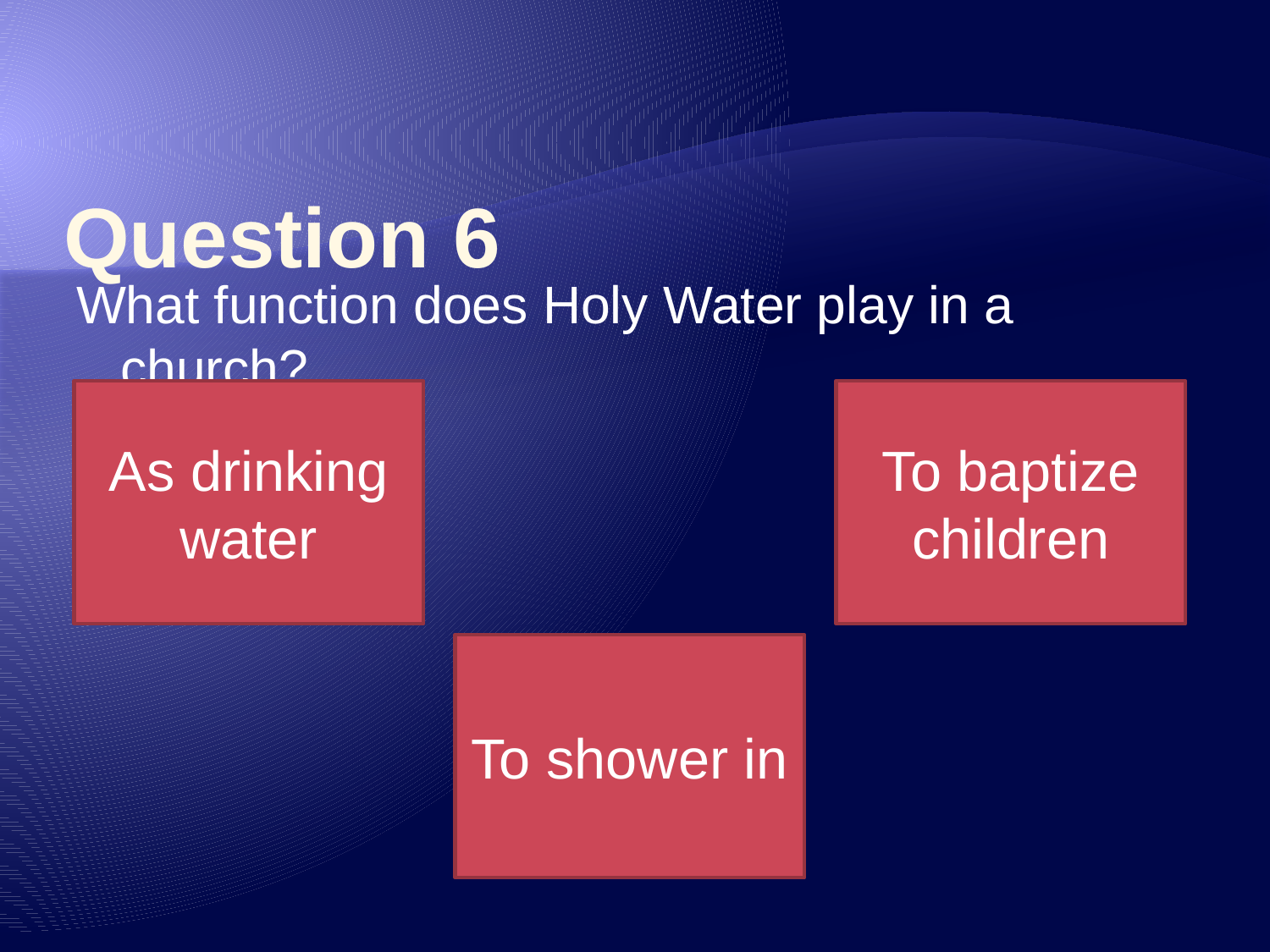

# Question 6
What function does Holy Water play in a church?

As drinking water
To baptize children
To shower in